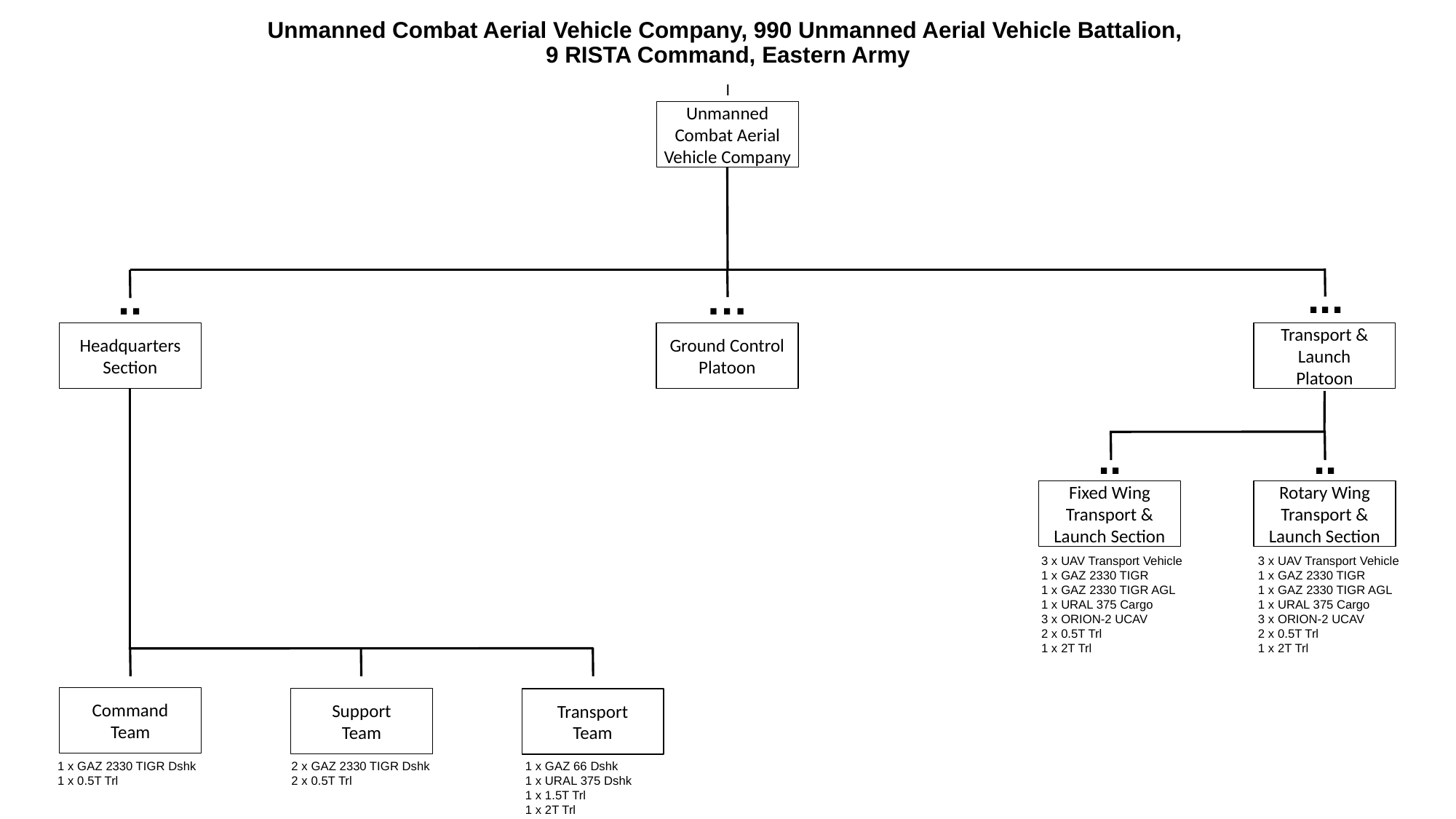

# Unmanned Combat Aerial Vehicle Company, 990 Unmanned Aerial Vehicle Battalion, 9 RISTA Command, Eastern Army
I
Unmanned Combat Aerial Vehicle Company
...
..
…
Headquarters
Section
Ground Control
Platoon
Transport & Launch
Platoon
..
..
Fixed Wing Transport & Launch Section
Rotary Wing Transport & Launch Section
3 x UAV Transport Vehicle
1 x GAZ 2330 TIGR
1 x GAZ 2330 TIGR AGL
1 x URAL 375 Cargo
3 x ORION-2 UCAV
2 x 0.5T Trl
1 x 2T Trl
3 x UAV Transport Vehicle
1 x GAZ 2330 TIGR
1 x GAZ 2330 TIGR AGL
1 x URAL 375 Cargo
3 x ORION-2 UCAV
2 x 0.5T Trl
1 x 2T Trl
Command
Team
Support
Team
Transport
Team
1 x GAZ 2330 TIGR Dshk
1 x 0.5T Trl
2 x GAZ 2330 TIGR Dshk
2 x 0.5T Trl
1 x GAZ 66 Dshk
1 x URAL 375 Dshk
1 x 1.5T Trl
1 x 2T Trl